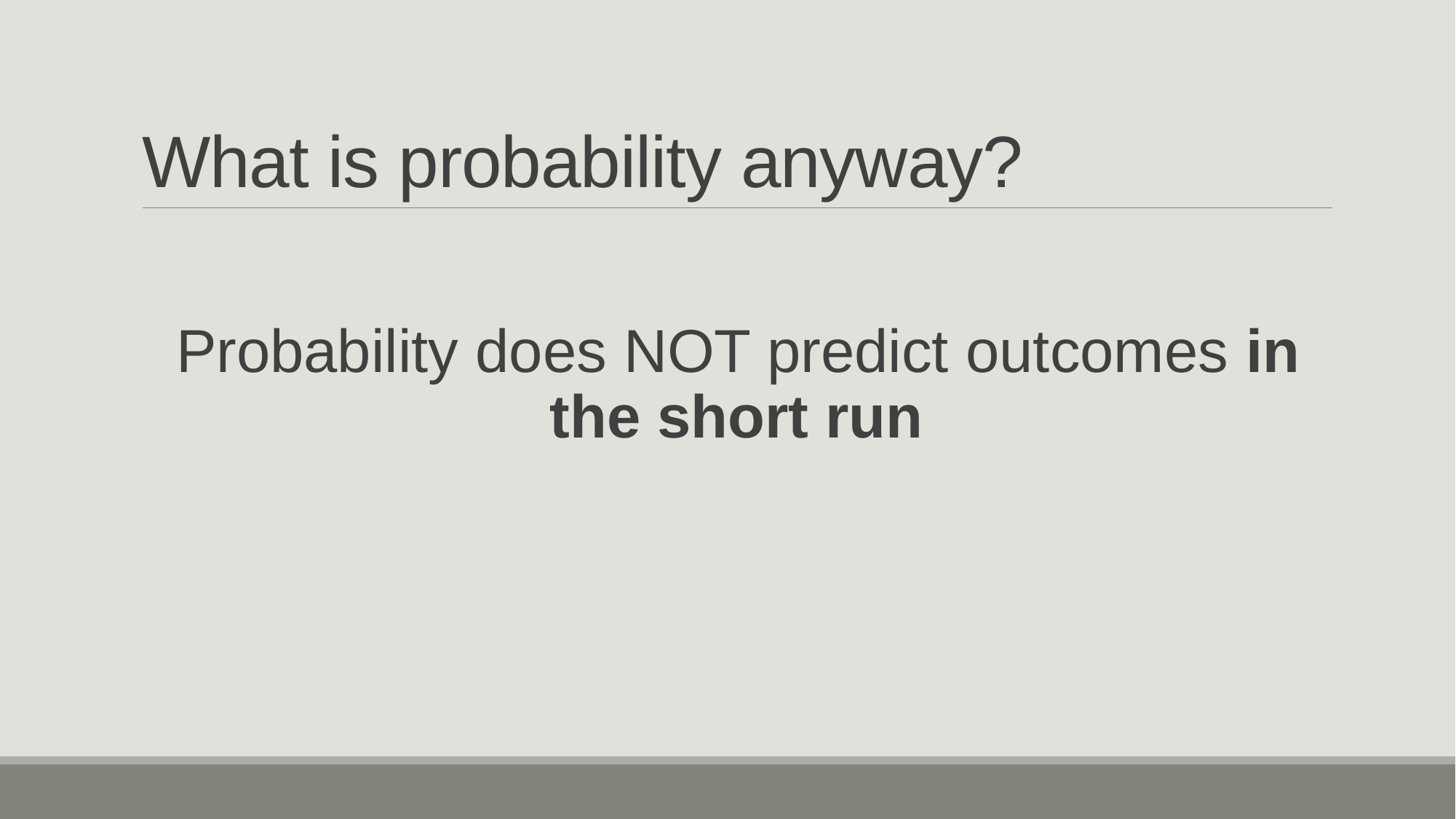

# What is probability anyway?

Probability does NOT predict outcomes in the short run